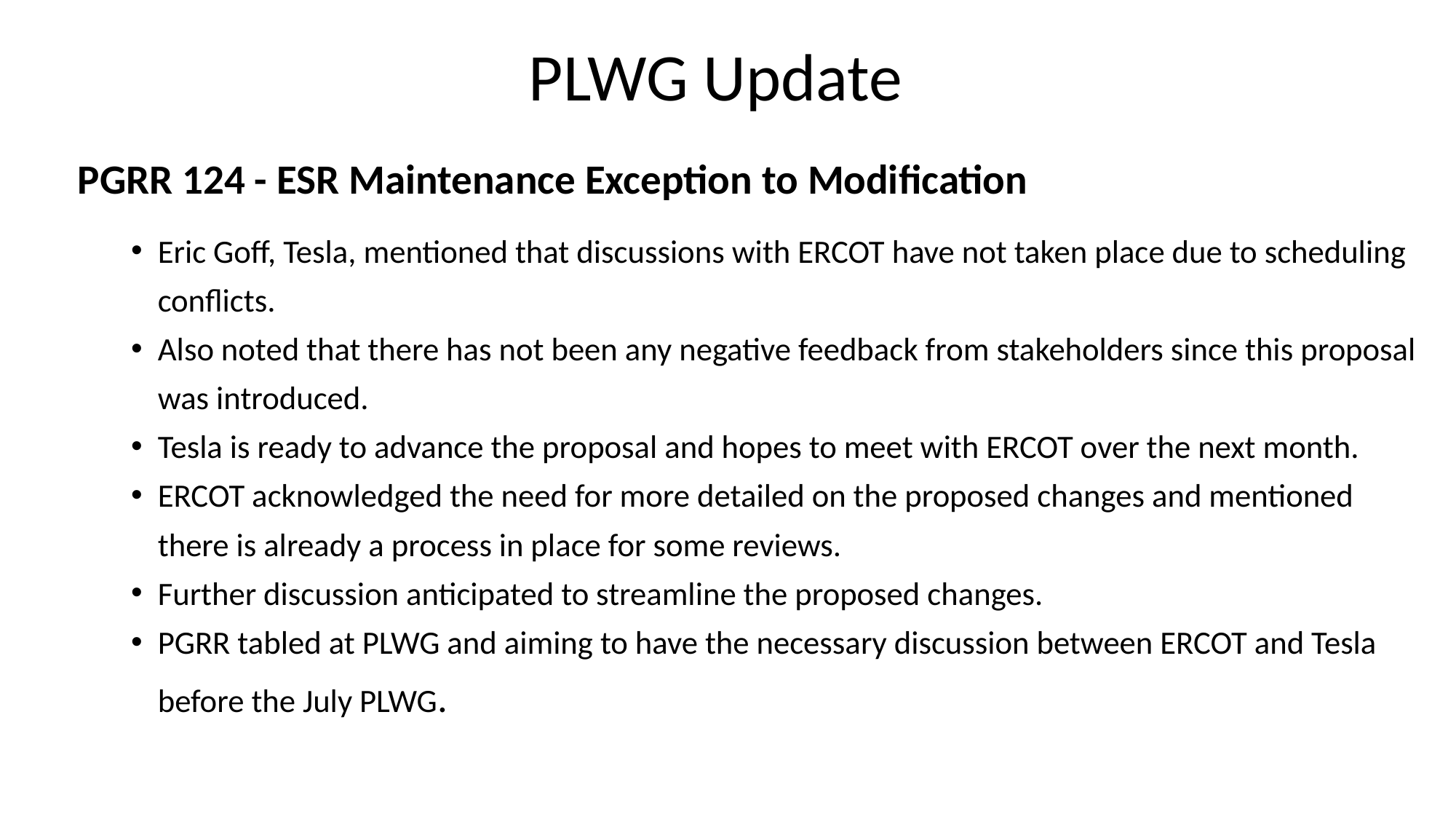

# PLWG Update
PGRR 124 - ESR Maintenance Exception to Modification
Eric Goff, Tesla, mentioned that discussions with ERCOT have not taken place due to scheduling conflicts.
Also noted that there has not been any negative feedback from stakeholders since this proposal was introduced.
Tesla is ready to advance the proposal and hopes to meet with ERCOT over the next month.
ERCOT acknowledged the need for more detailed on the proposed changes and mentioned there is already a process in place for some reviews.
Further discussion anticipated to streamline the proposed changes.
PGRR tabled at PLWG and aiming to have the necessary discussion between ERCOT and Tesla before the July PLWG.